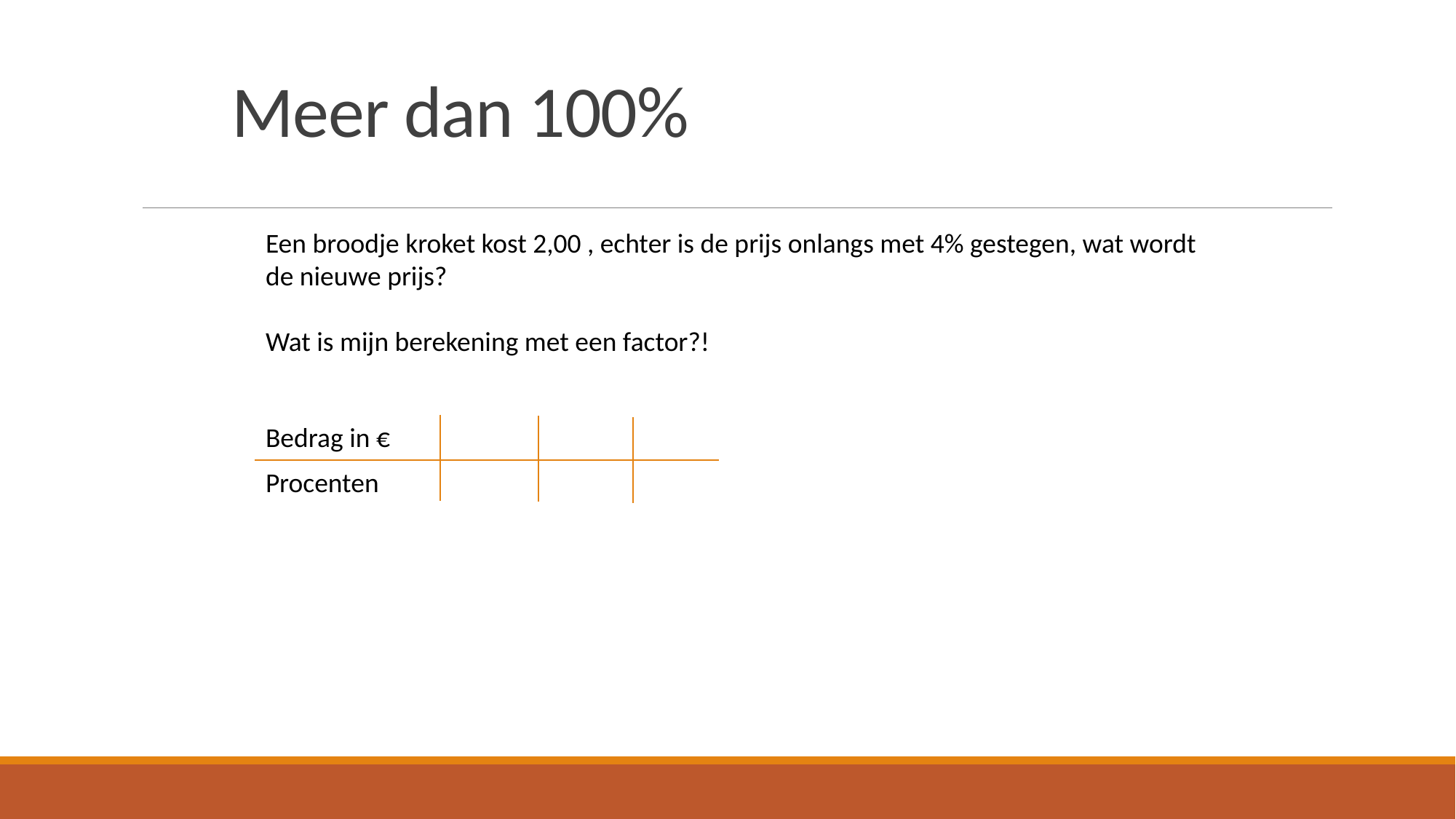

# Meer dan 100%
Een broodje kroket kost 2,00 , echter is de prijs onlangs met 4% gestegen, wat wordt de nieuwe prijs?

Wat is mijn berekening met een factor?!
Bedrag in €
Procenten